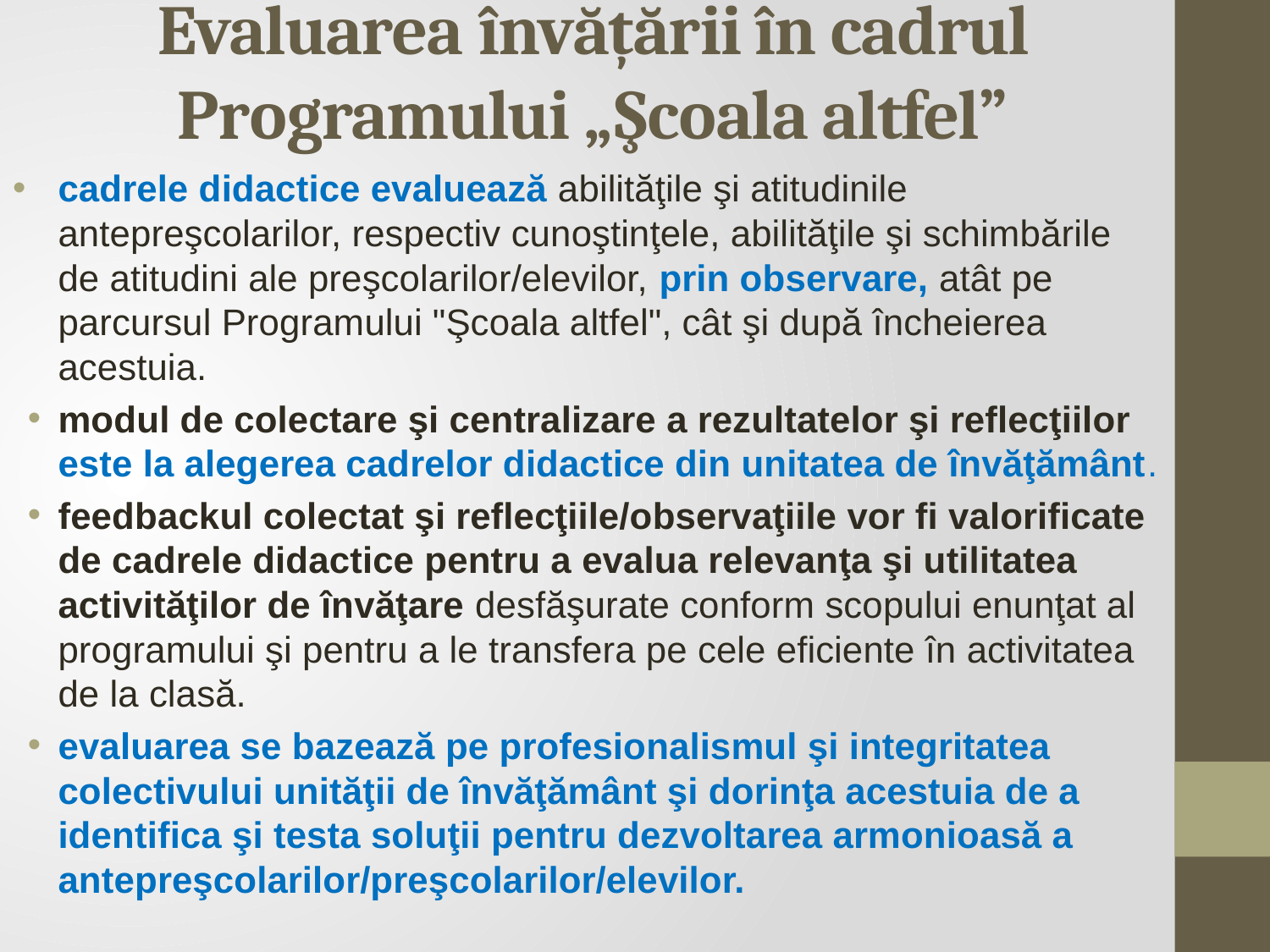

# Evaluarea învăţării în cadrul Programului „Şcoala altfel”
cadrele didactice evaluează abilităţile şi atitudinile antepreşcolarilor, respectiv cunoştinţele, abilităţile şi schimbările de atitudini ale preşcolarilor/elevilor, prin observare, atât pe parcursul Programului "Şcoala altfel", cât şi după încheierea acestuia.
modul de colectare şi centralizare a rezultatelor şi reflecţiilor este la alegerea cadrelor didactice din unitatea de învăţământ.
feedbackul colectat şi reflecţiile/observaţiile vor fi valorificate de cadrele didactice pentru a evalua relevanţa şi utilitatea activităţilor de învăţare desfăşurate conform scopului enunţat al programului şi pentru a le transfera pe cele eficiente în activitatea de la clasă.
evaluarea se bazează pe profesionalismul şi integritatea colectivului unităţii de învăţământ şi dorinţa acestuia de a identifica şi testa soluţii pentru dezvoltarea armonioasă a antepreşcolarilor/preşcolarilor/elevilor.